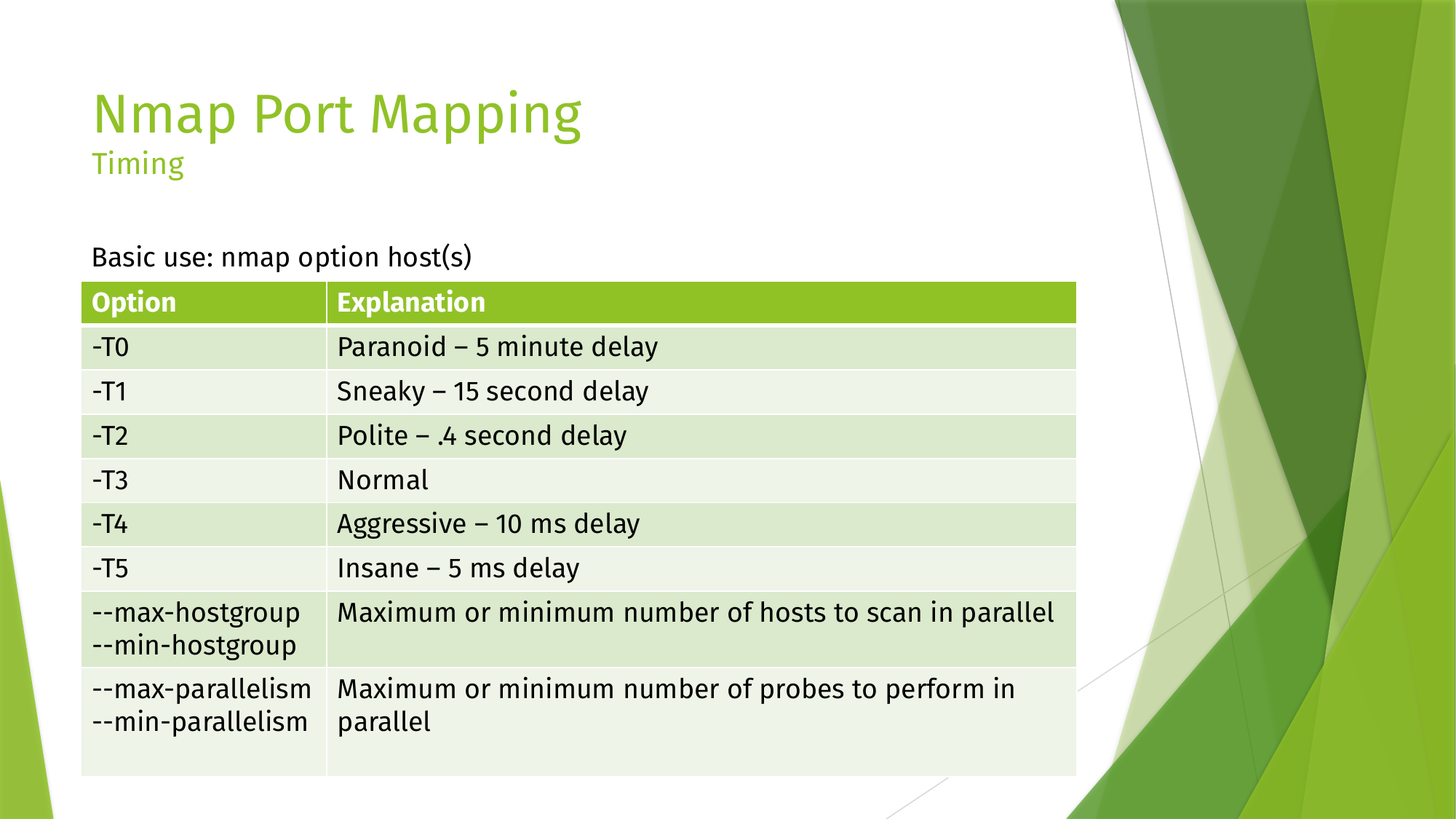

# Nmap Port Mapping Timing
Basic use: nmap option host(s)
| Option | Explanation |
| --- | --- |
| -T0 | Paranoid – 5 minute delay |
| -T1 | Sneaky – 15 second delay |
| -T2 | Polite – .4 second delay |
| -T3 | Normal |
| -T4 | Aggressive – 10 ms delay |
| -T5 | Insane – 5 ms delay |
| --max-hostgroup --min-hostgroup | Maximum or minimum number of hosts to scan in parallel |
| --max-parallelism --min-parallelism | Maximum or minimum number of probes to perform in parallel |